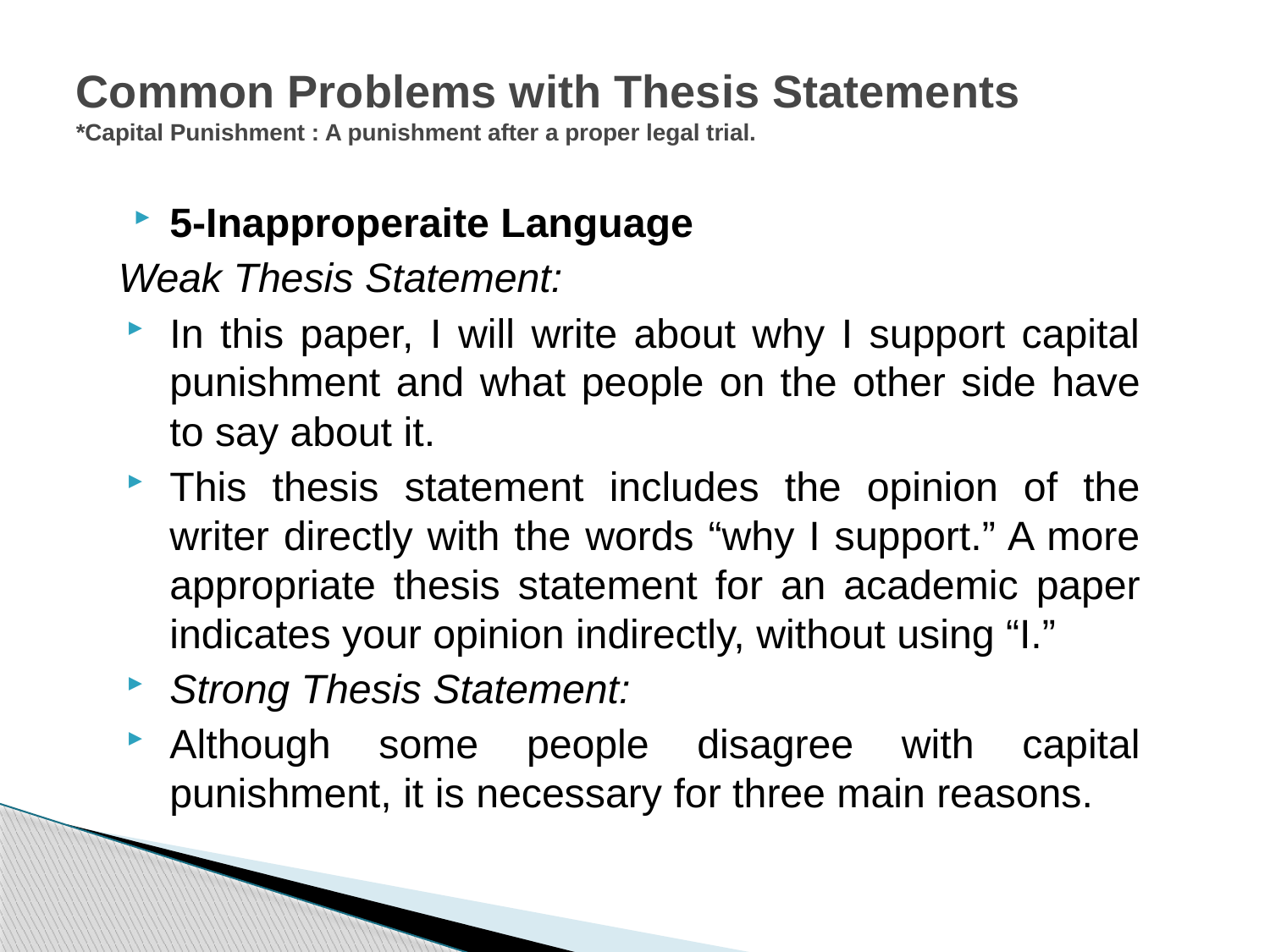

# Common Problems with Thesis Statements *Capital Punishment : A punishment after a proper legal trial.
5-Inapproperaite Language
Weak Thesis Statement:
In this paper, I will write about why I support capital punishment and what people on the other side have to say about it.
This thesis statement includes the opinion of the writer directly with the words “why I support.” A more appropriate thesis statement for an academic paper indicates your opinion indirectly, without using “I.”
Strong Thesis Statement:
Although some people disagree with capital punishment, it is necessary for three main reasons.